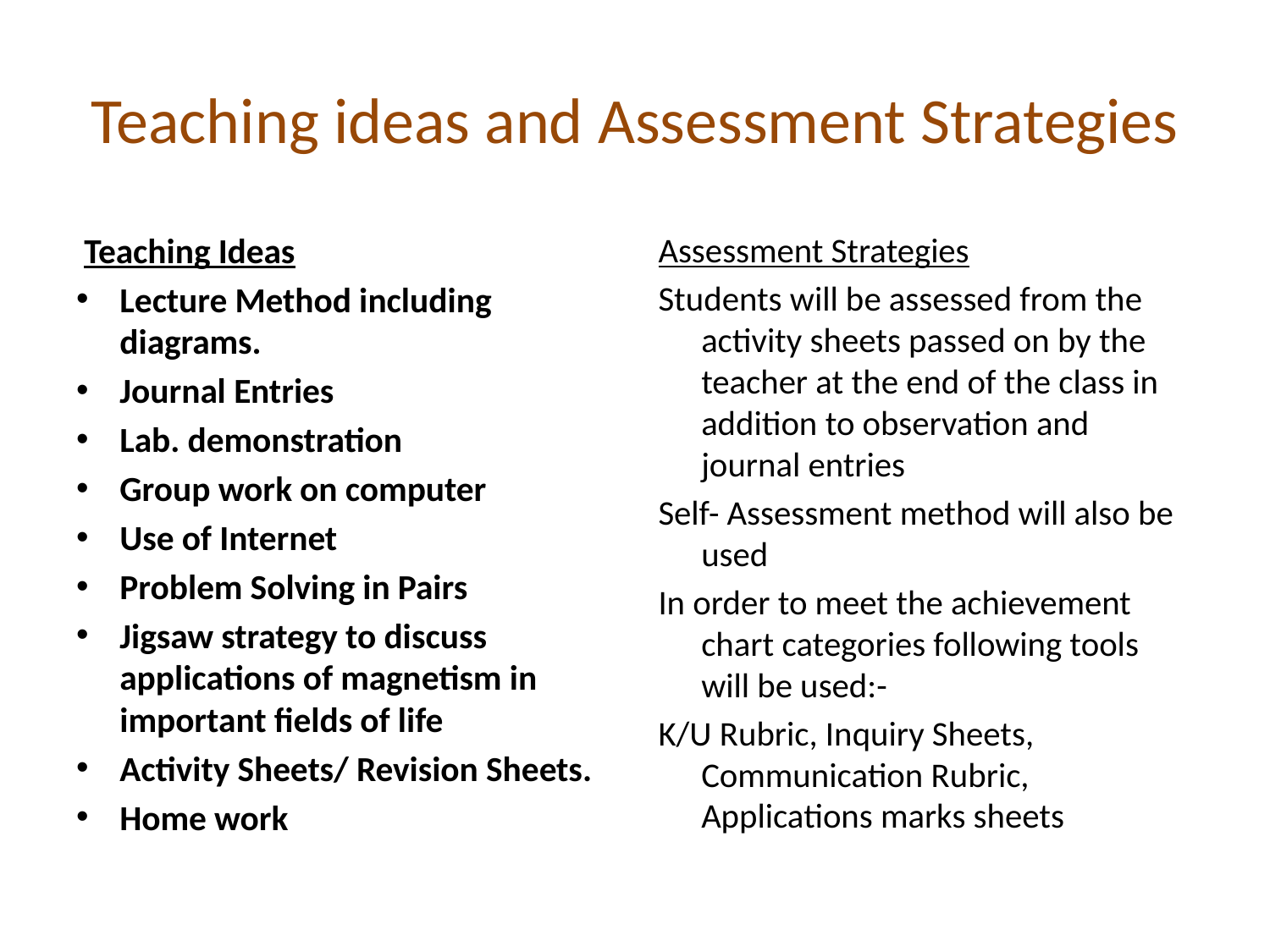

# Teaching ideas and Assessment Strategies
 Teaching Ideas
Lecture Method including diagrams.
Journal Entries
Lab. demonstration
Group work on computer
Use of Internet
Problem Solving in Pairs
Jigsaw strategy to discuss applications of magnetism in important fields of life
Activity Sheets/ Revision Sheets.
Home work
Assessment Strategies
Students will be assessed from the activity sheets passed on by the teacher at the end of the class in addition to observation and journal entries
Self- Assessment method will also be used
In order to meet the achievement chart categories following tools will be used:-
K/U Rubric, Inquiry Sheets, Communication Rubric, Applications marks sheets